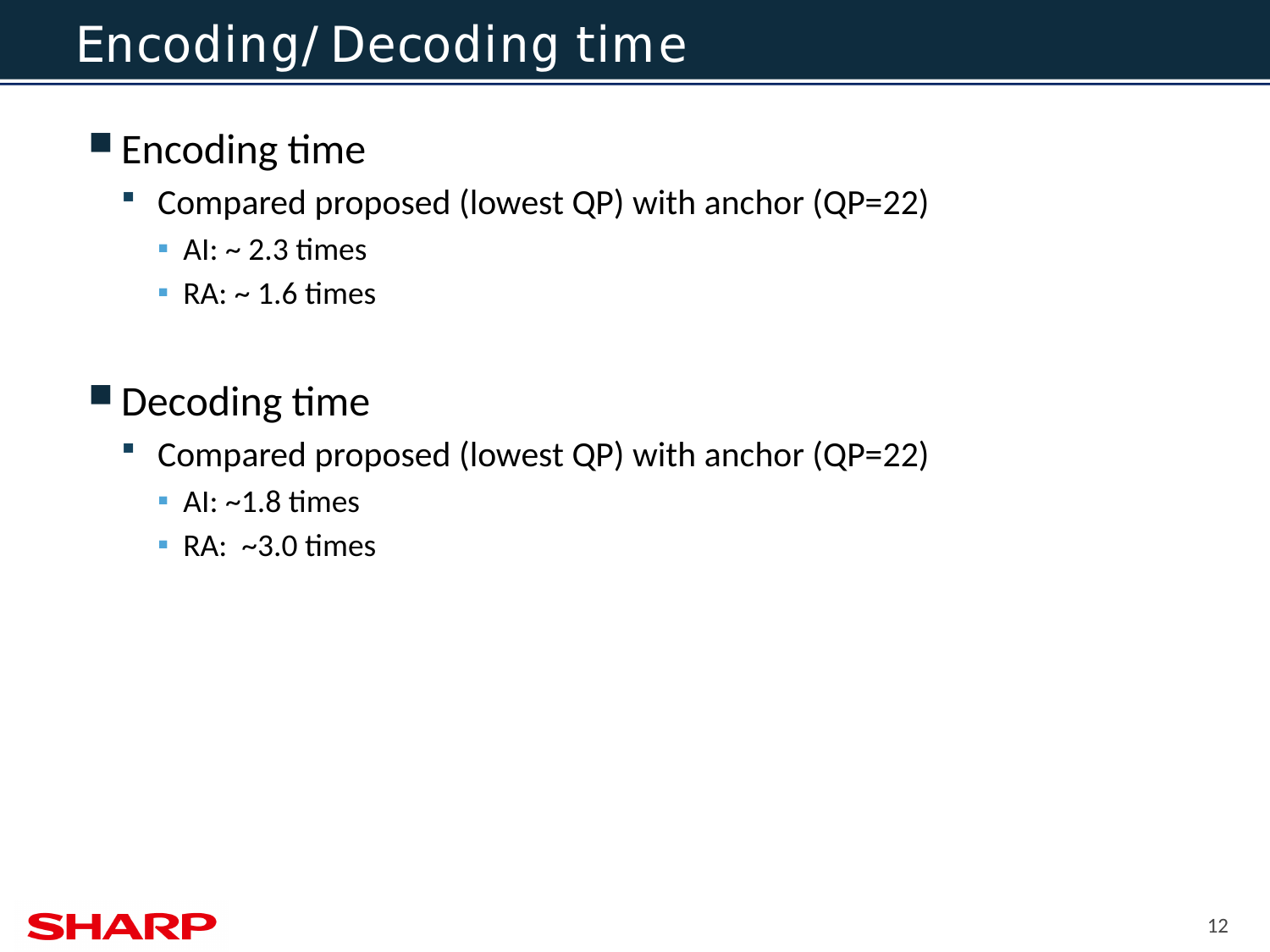

# Encoding/Decoding time
Encoding time
Compared proposed (lowest QP) with anchor (QP=22)
AI: ~ 2.3 times
RA: ~ 1.6 times

Decoding time
Compared proposed (lowest QP) with anchor (QP=22)
AI: ~1.8 times
RA:  ~3.0 times
12